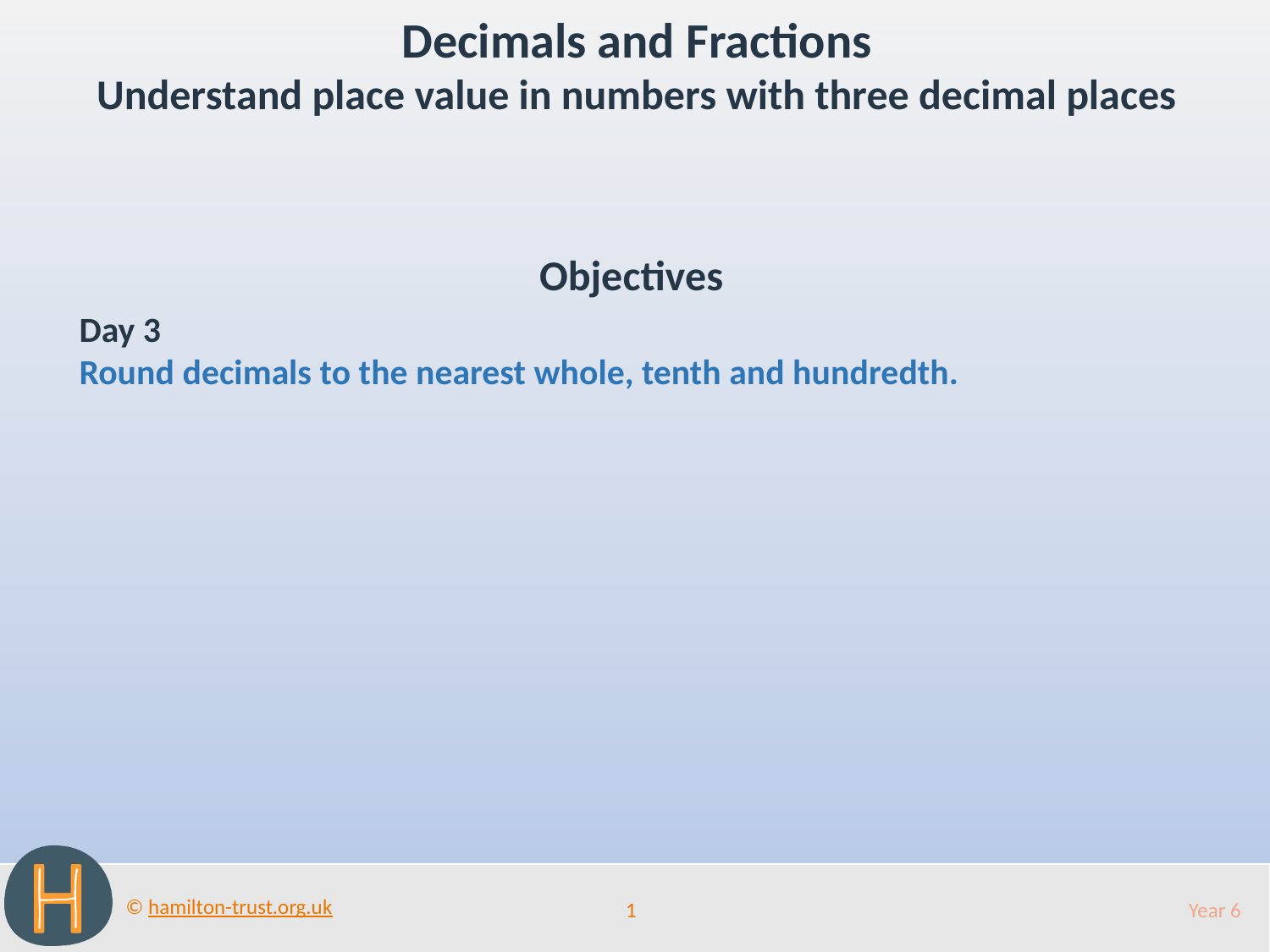

Decimals and Fractions
Understand place value in numbers with three decimal places
Objectives
Day 3
Round decimals to the nearest whole, tenth and hundredth.
1
Year 6